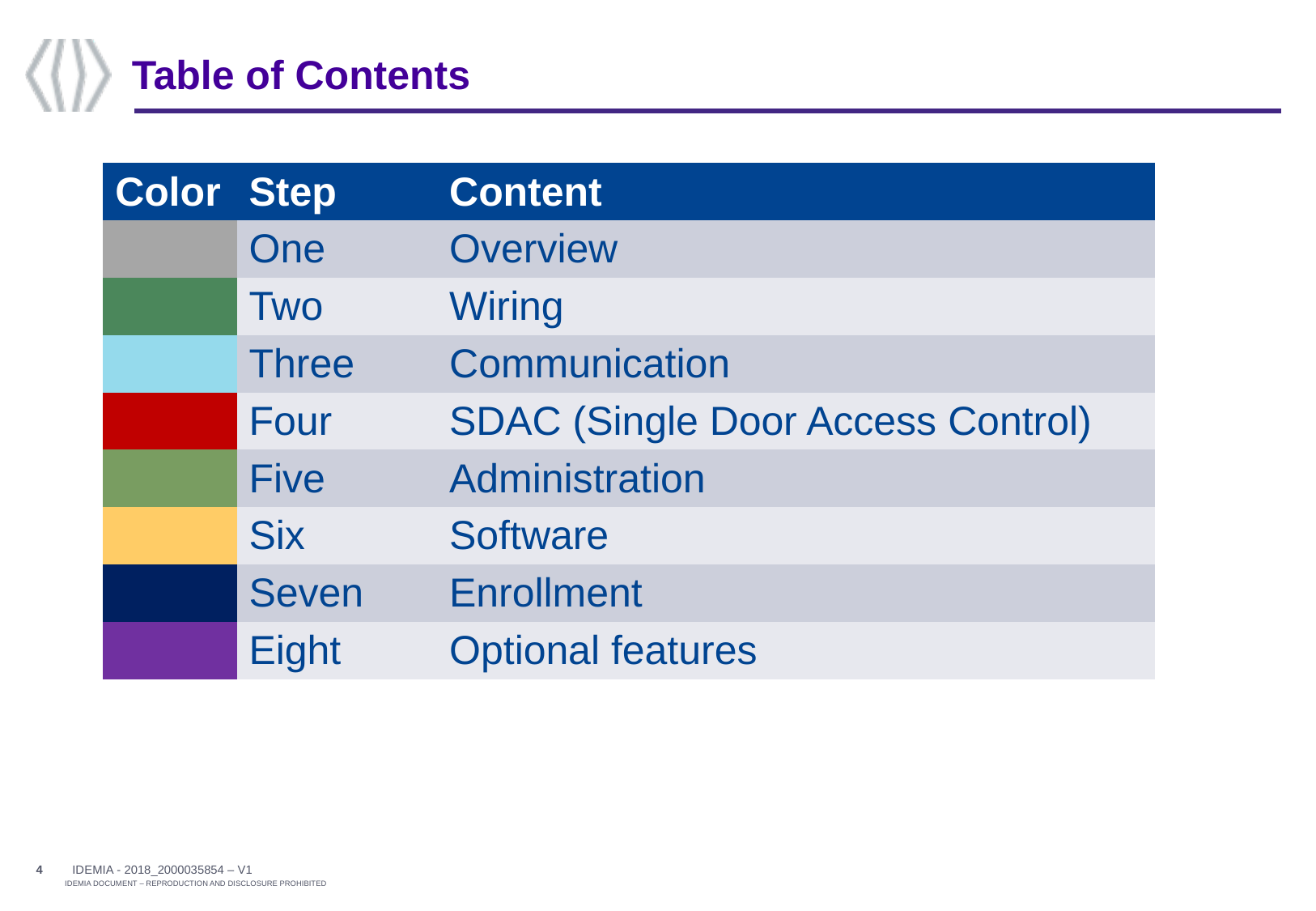

# Table of Contents
| Color | Step | Content |
| --- | --- | --- |
|  | One | Overview |
|  | Two | Wiring |
|  | Three | Communication |
|  | Four | SDAC (Single Door Access Control) |
|  | Five | Administration |
|  | Six | Software |
|  | Seven | Enrollment |
|  | Eight | Optional features |
IDEMIA - 2018_2000035854 – V1
4